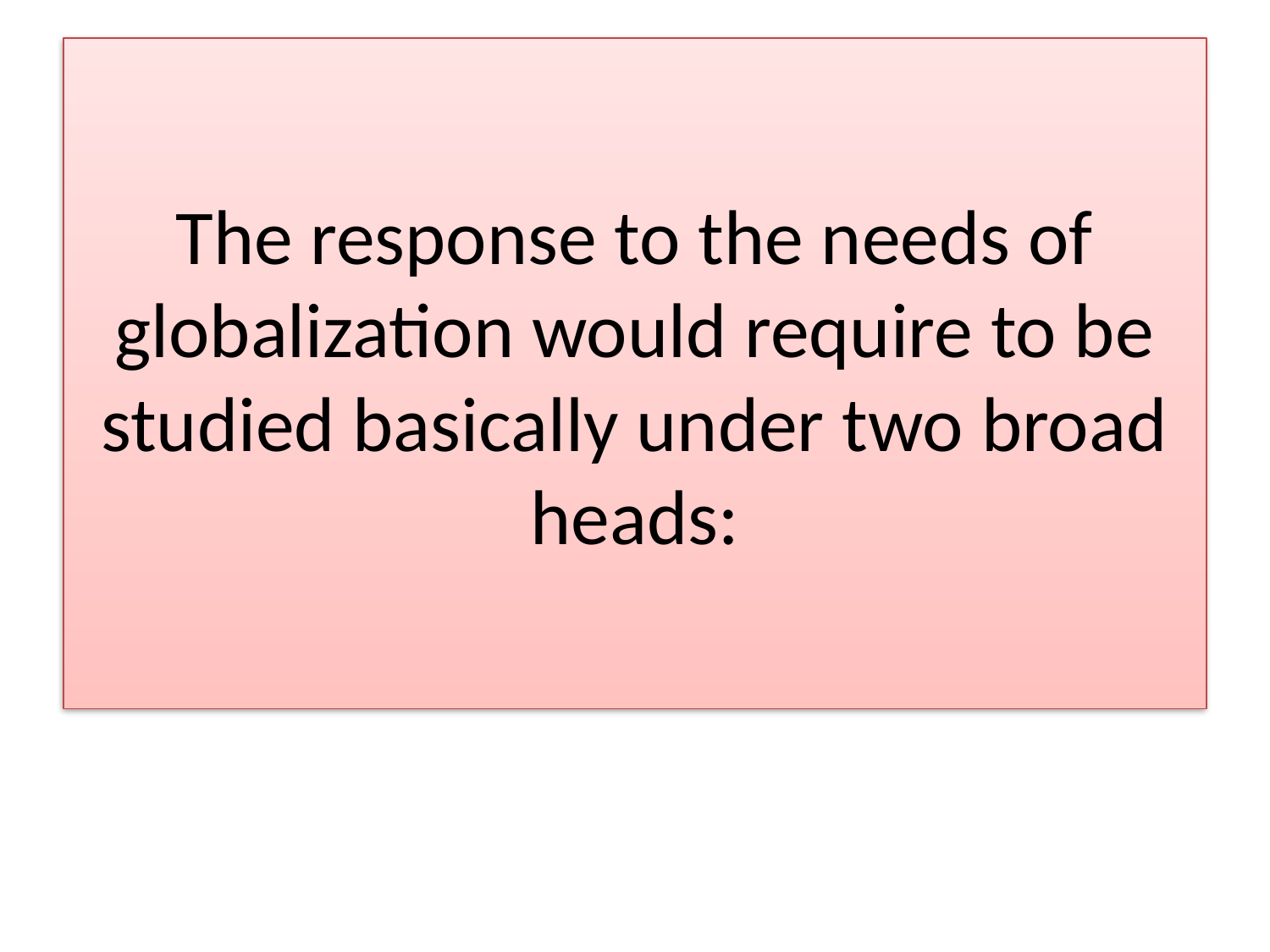

# The response to the needs of globalization would require to be studied basically under two broad heads: